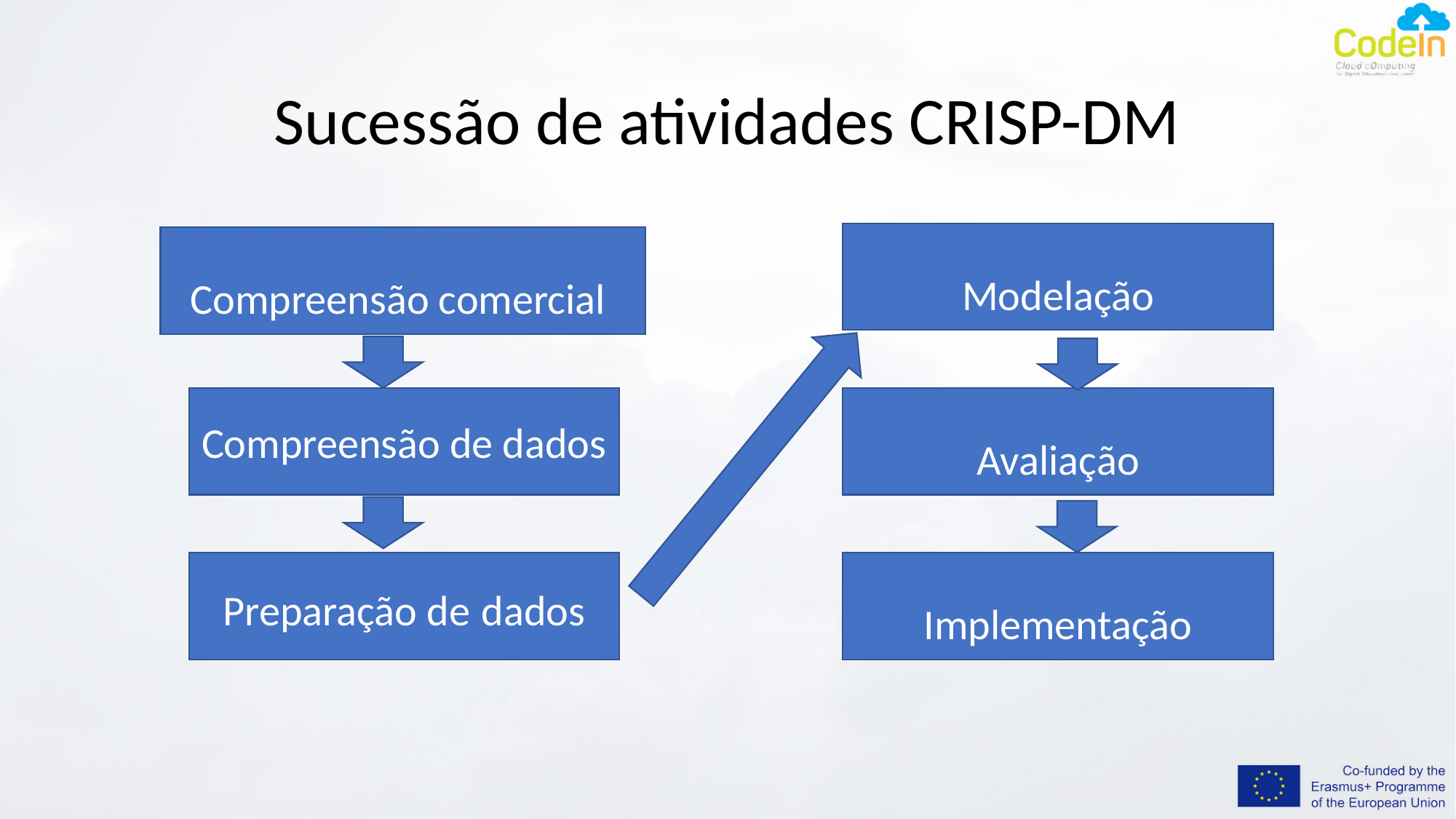

# Sucessão de atividades CRISP-DM

Modelação

Compreensão comercial

Compreensão de dados

Avaliação

Preparação de dados

Implementação